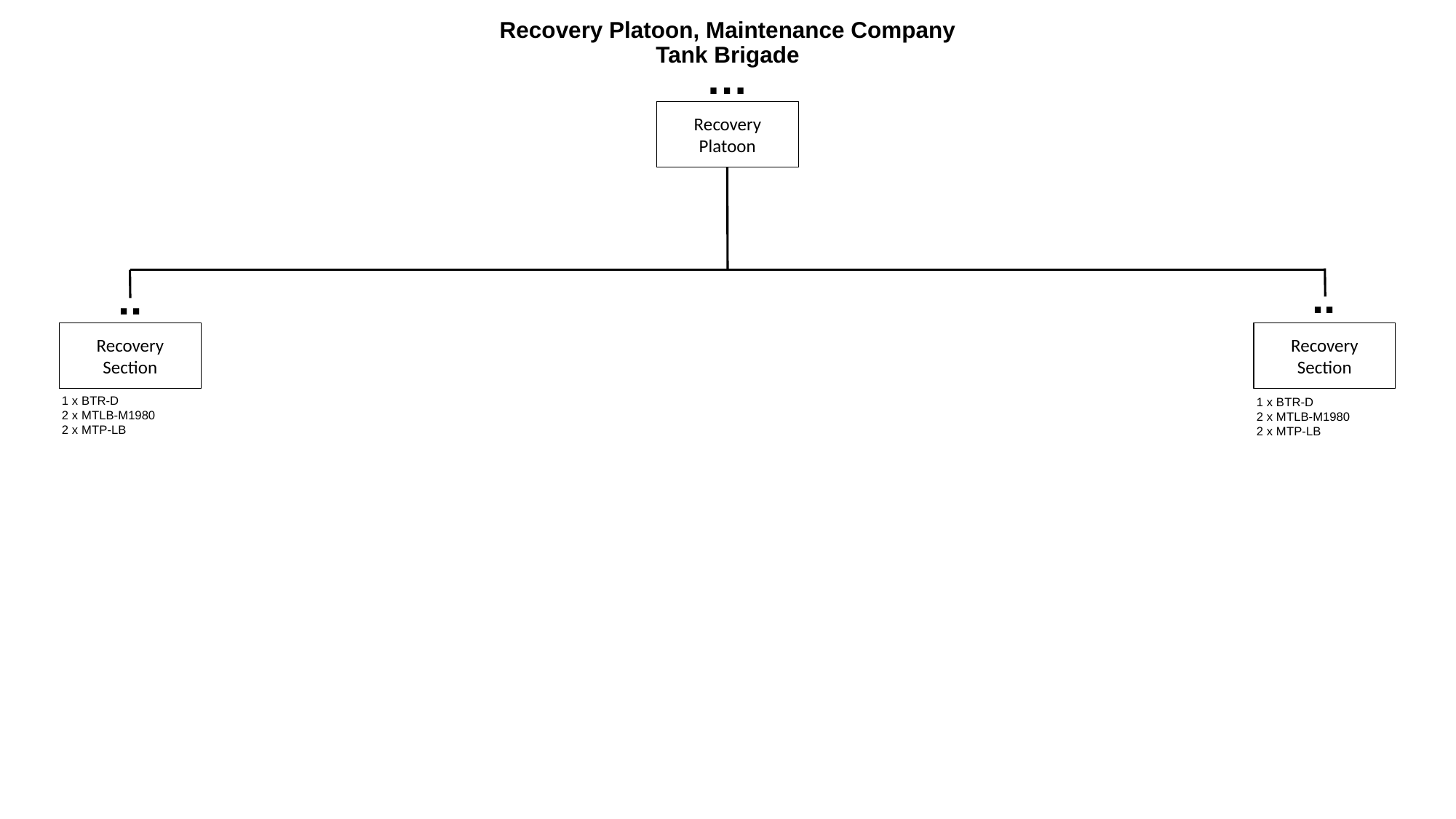

# Recovery Platoon, Maintenance Company Tank Brigade
…
Recovery
Platoon
..
..
Recovery
Section
Recovery
Section
1 x BTR-D
2 x MTLB-M1980
2 x MTP-LB
1 x BTR-D
2 x MTLB-M1980
2 x MTP-LB